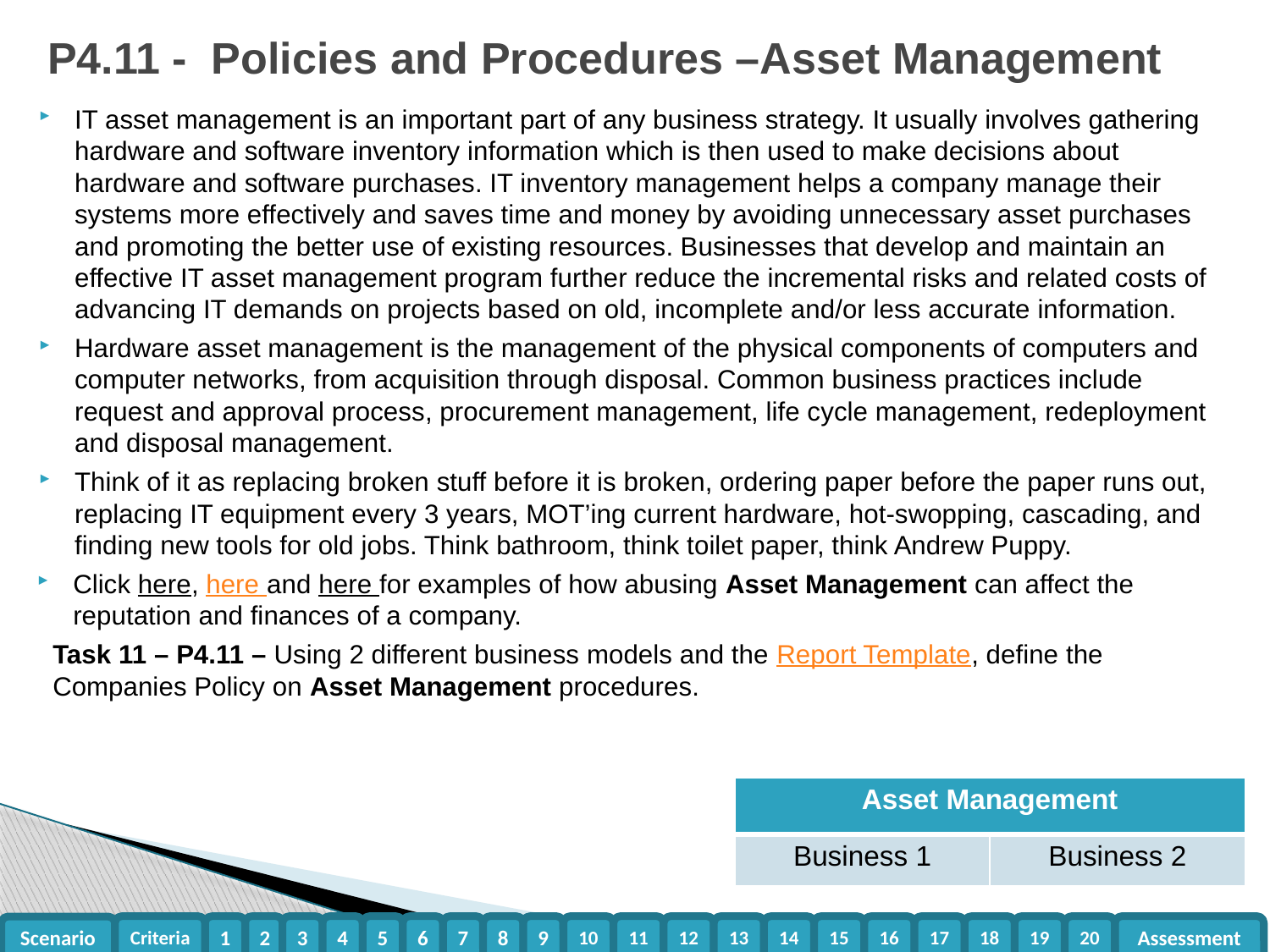

# P4.11 -  Policies and Procedures –Asset Management
IT asset management is an important part of any business strategy. It usually involves gathering hardware and software inventory information which is then used to make decisions about hardware and software purchases. IT inventory management helps a company manage their systems more effectively and saves time and money by avoiding unnecessary asset purchases and promoting the better use of existing resources. Businesses that develop and maintain an effective IT asset management program further reduce the incremental risks and related costs of advancing IT demands on projects based on old, incomplete and/or less accurate information.
Hardware asset management is the management of the physical components of computers and computer networks, from acquisition through disposal. Common business practices include request and approval process, procurement management, life cycle management, redeployment and disposal management.
Think of it as replacing broken stuff before it is broken, ordering paper before the paper runs out, replacing IT equipment every 3 years, MOT’ing current hardware, hot-swopping, cascading, and finding new tools for old jobs. Think bathroom, think toilet paper, think Andrew Puppy.
Click here, here and here for examples of how abusing Asset Management can affect the reputation and finances of a company.
Task 11 – P4.11 – Using 2 different business models and the Report Template, define the Companies Policy on Asset Management procedures.
| Asset Management |  |
| --- | --- |
| Business 1 | Business 2 |